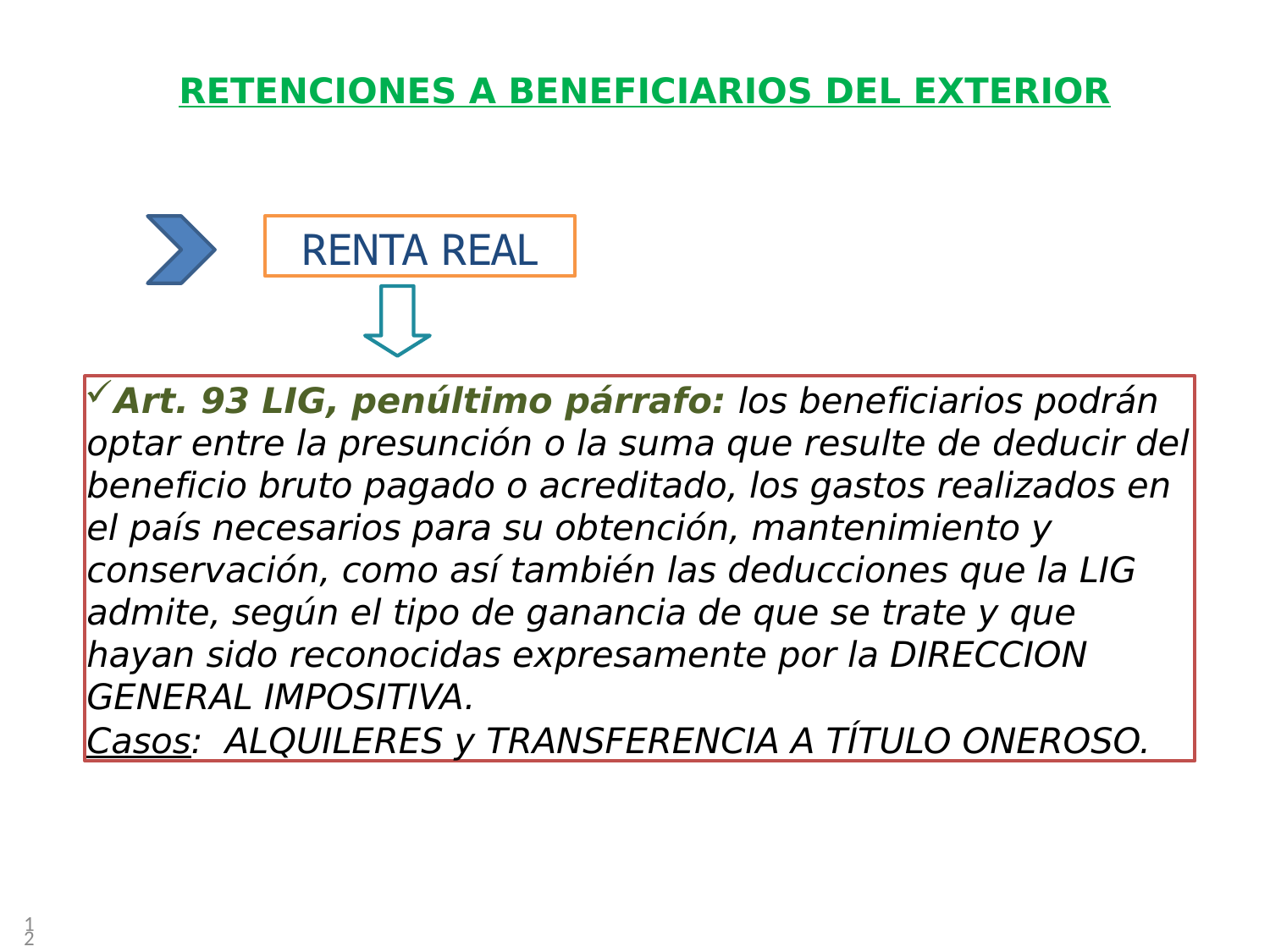

# Retenciones a beneficiarios del exterior

RENTA REAL

Art. 93 LIG, penúltimo párrafo: los beneficiarios podrán optar entre la presunción o la suma que resulte de deducir del beneficio bruto pagado o acreditado, los gastos realizados en el país necesarios para su obtención, mantenimiento y conservación, como así también las deducciones que la LIG admite, según el tipo de ganancia de que se trate y que hayan sido reconocidas expresamente por la DIRECCION GENERAL IMPOSITIVA.
Casos:  ALQUILERES y TRANSFERENCIA A TÍTULO ONEROSO.
12